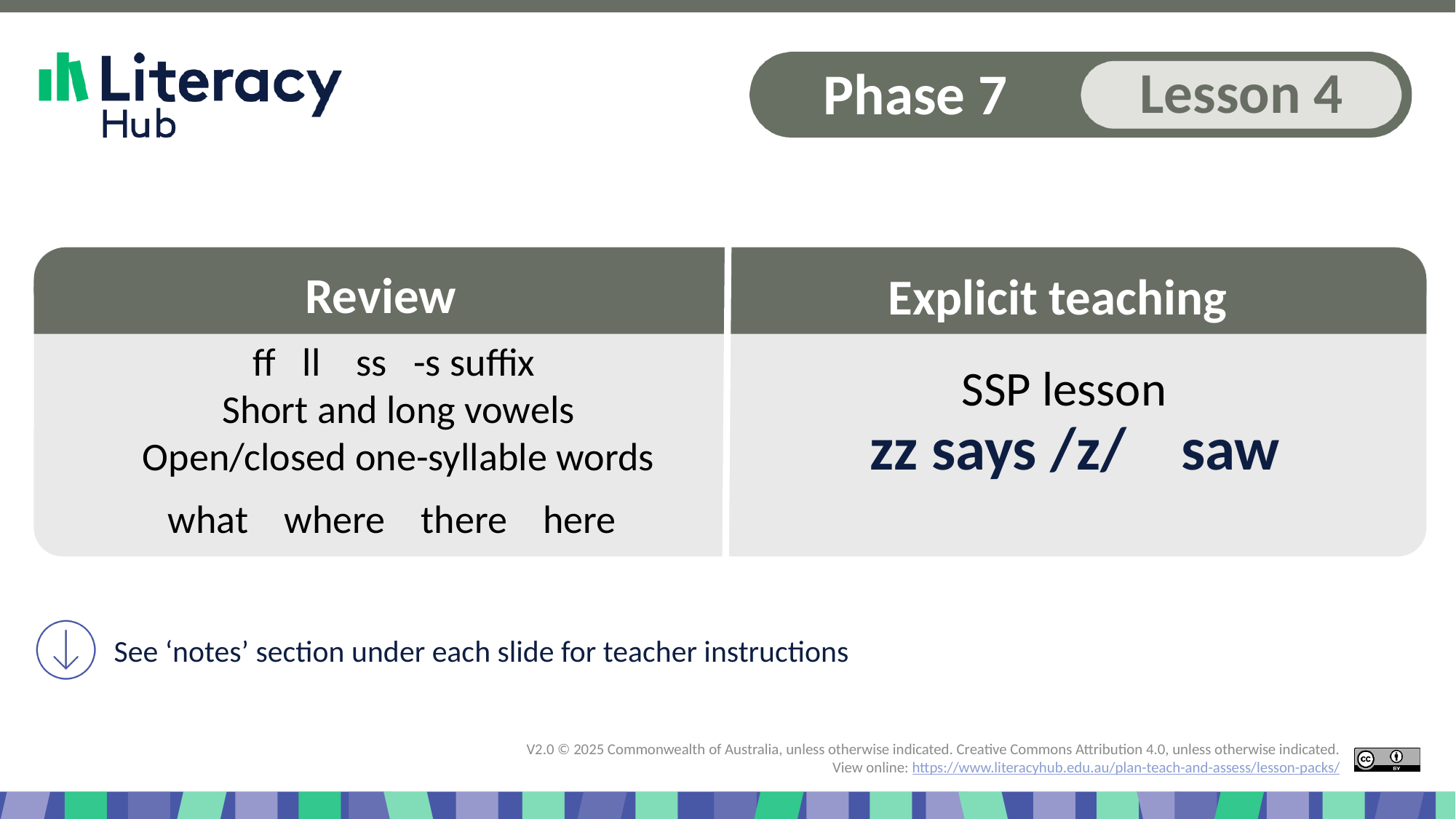

# Slide 1 Start of presentation, zz says /z/
ff   ll    ss   -s suffix
Short and long vowels
Open/closed one-syllable words
what    where    there    here
zz says /z/    saw